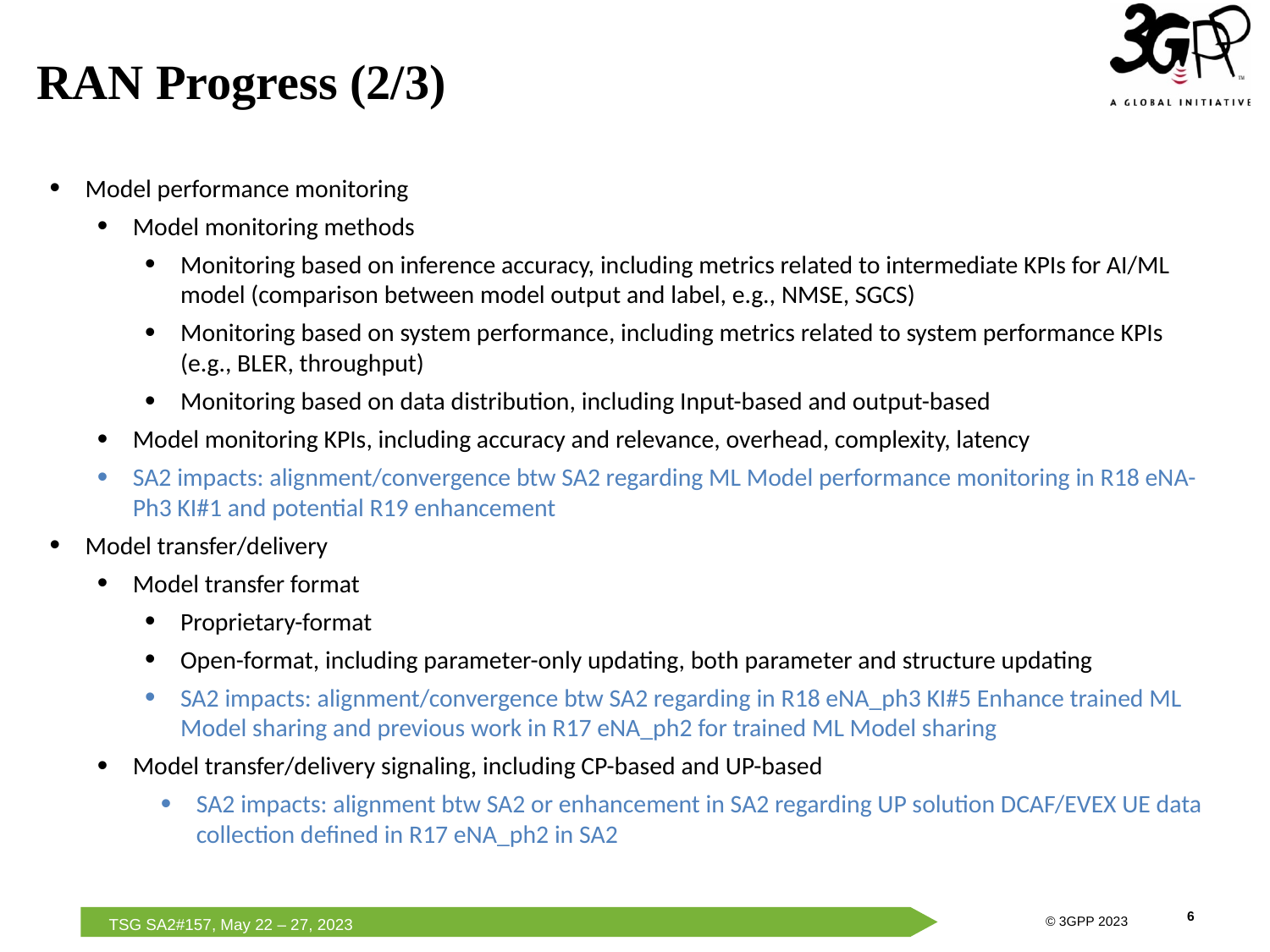

RAN Progress (2/3)
xxx
Model performance monitoring
Model monitoring methods
Monitoring based on inference accuracy, including metrics related to intermediate KPIs for AI/ML model (comparison between model output and label, e.g., NMSE, SGCS)
Monitoring based on system performance, including metrics related to system performance KPIs (e.g., BLER, throughput)
Monitoring based on data distribution, including Input-based and output-based
Model monitoring KPIs, including accuracy and relevance, overhead, complexity, latency
SA2 impacts: alignment/convergence btw SA2 regarding ML Model performance monitoring in R18 eNA-Ph3 KI#1 and potential R19 enhancement
Model transfer/delivery
Model transfer format
Proprietary-format
Open-format, including parameter-only updating, both parameter and structure updating
SA2 impacts: alignment/convergence btw SA2 regarding in R18 eNA_ph3 KI#5 Enhance trained ML Model sharing and previous work in R17 eNA_ph2 for trained ML Model sharing
Model transfer/delivery signaling, including CP-based and UP-based
SA2 impacts: alignment btw SA2 or enhancement in SA2 regarding UP solution DCAF/EVEX UE data collection defined in R17 eNA_ph2 in SA2